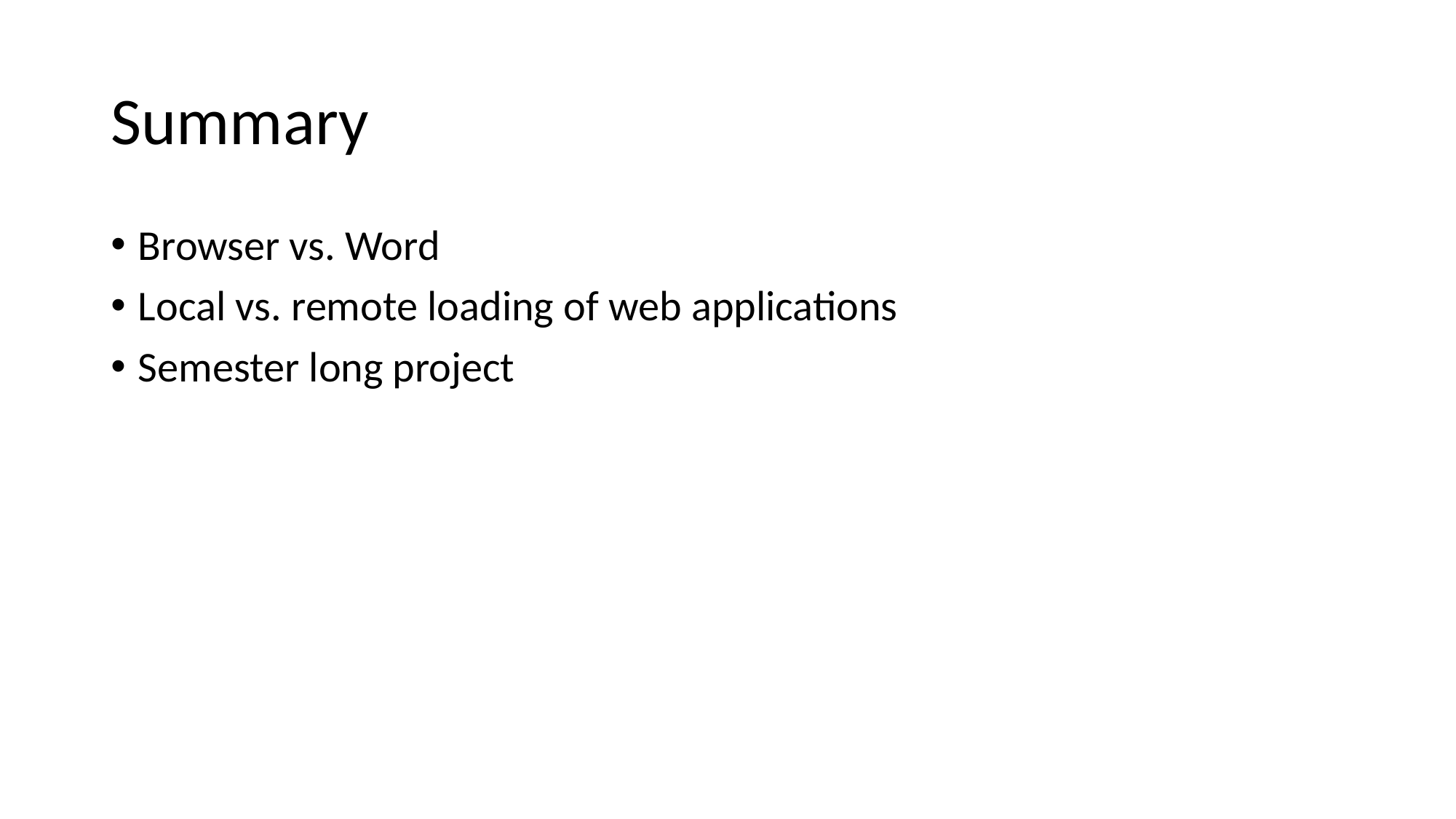

# Summary
Browser vs. Word
Local vs. remote loading of web applications
Semester long project